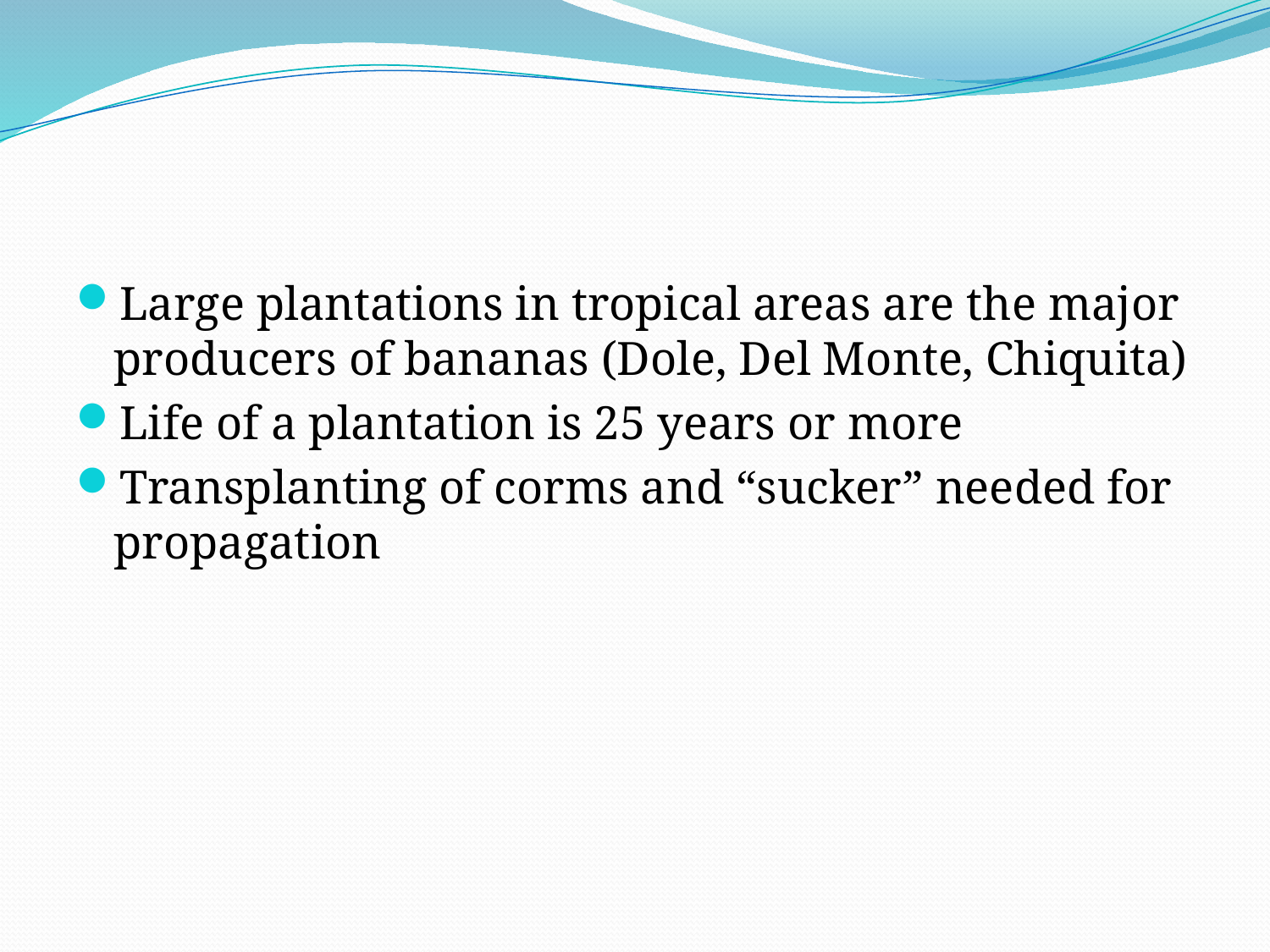

#
Large plantations in tropical areas are the major producers of bananas (Dole, Del Monte, Chiquita)
Life of a plantation is 25 years or more
Transplanting of corms and “sucker” needed for propagation